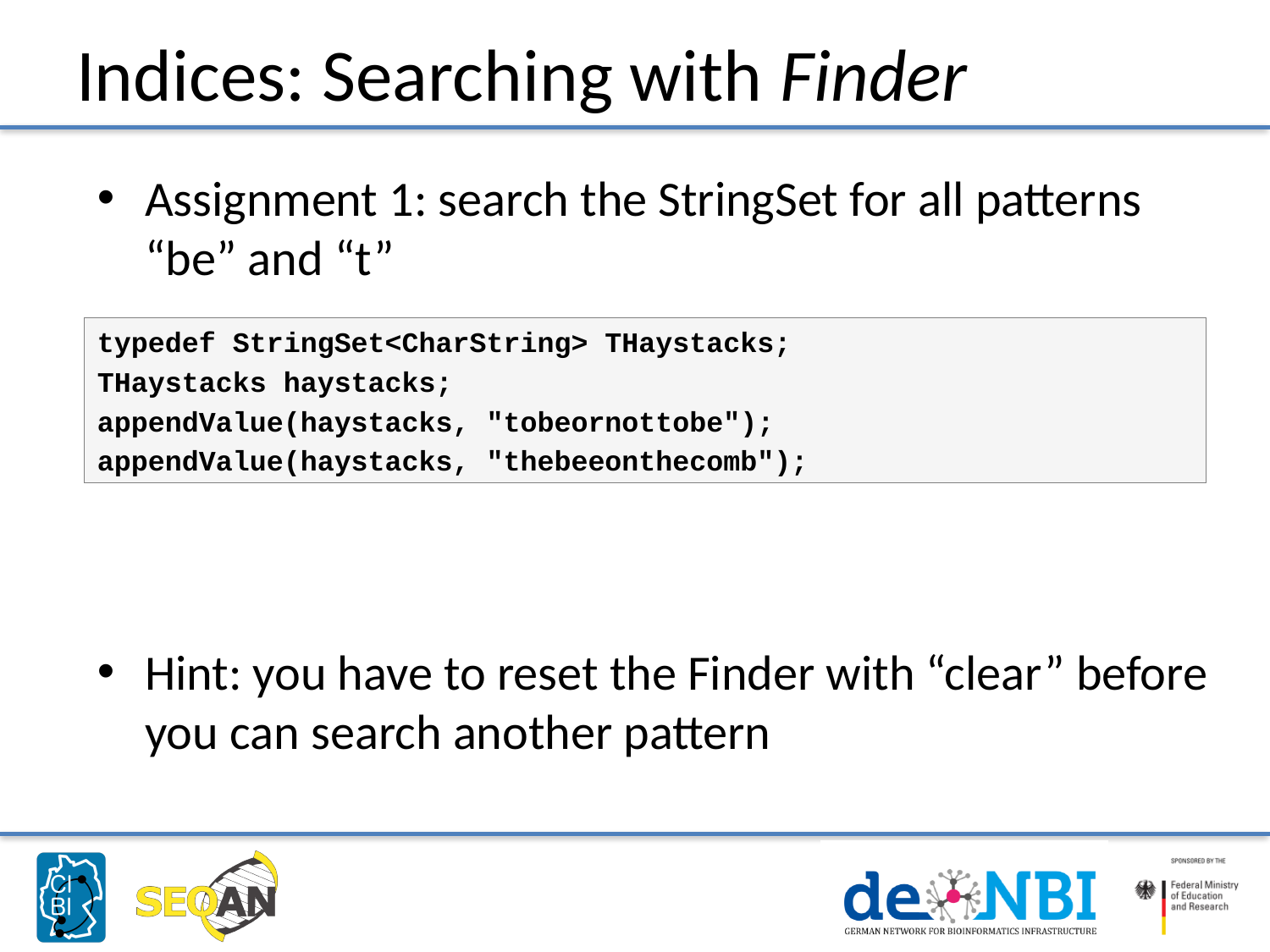

# Indices: Searching with Finder
Assignment 1: search the StringSet for all patterns “be” and “t”

Hint: you have to reset the Finder with “clear” before you can search another pattern
typedef StringSet<CharString> THaystacks;
THaystacks haystacks;
appendValue(haystacks, "tobeornottobe");
appendValue(haystacks, "thebeeonthecomb");